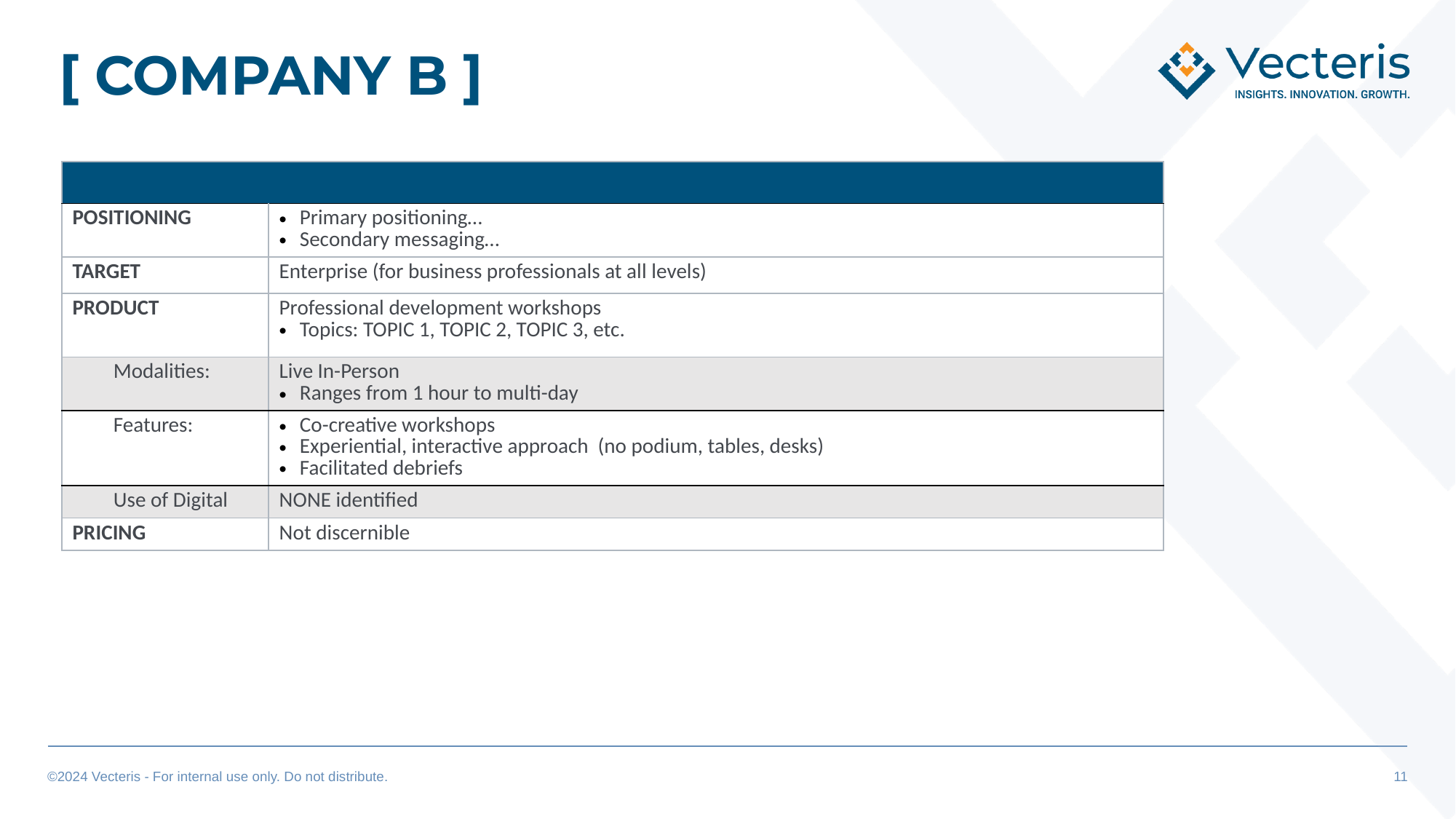

# [ COMPANY B ]
|  |  |
| --- | --- |
| POSITIONING | Primary positioning… Secondary messaging… |
| TARGET | Enterprise (for business professionals at all levels) |
| PRODUCT | Professional development workshops Topics: TOPIC 1, TOPIC 2, TOPIC 3, etc. |
| Modalities: | Live In-Person Ranges from 1 hour to multi-day |
| Features: | Co-creative workshops Experiential, interactive approach (no podium, tables, desks) Facilitated debriefs |
| Use of Digital | NONE identified |
| PRICING | Not discernible |